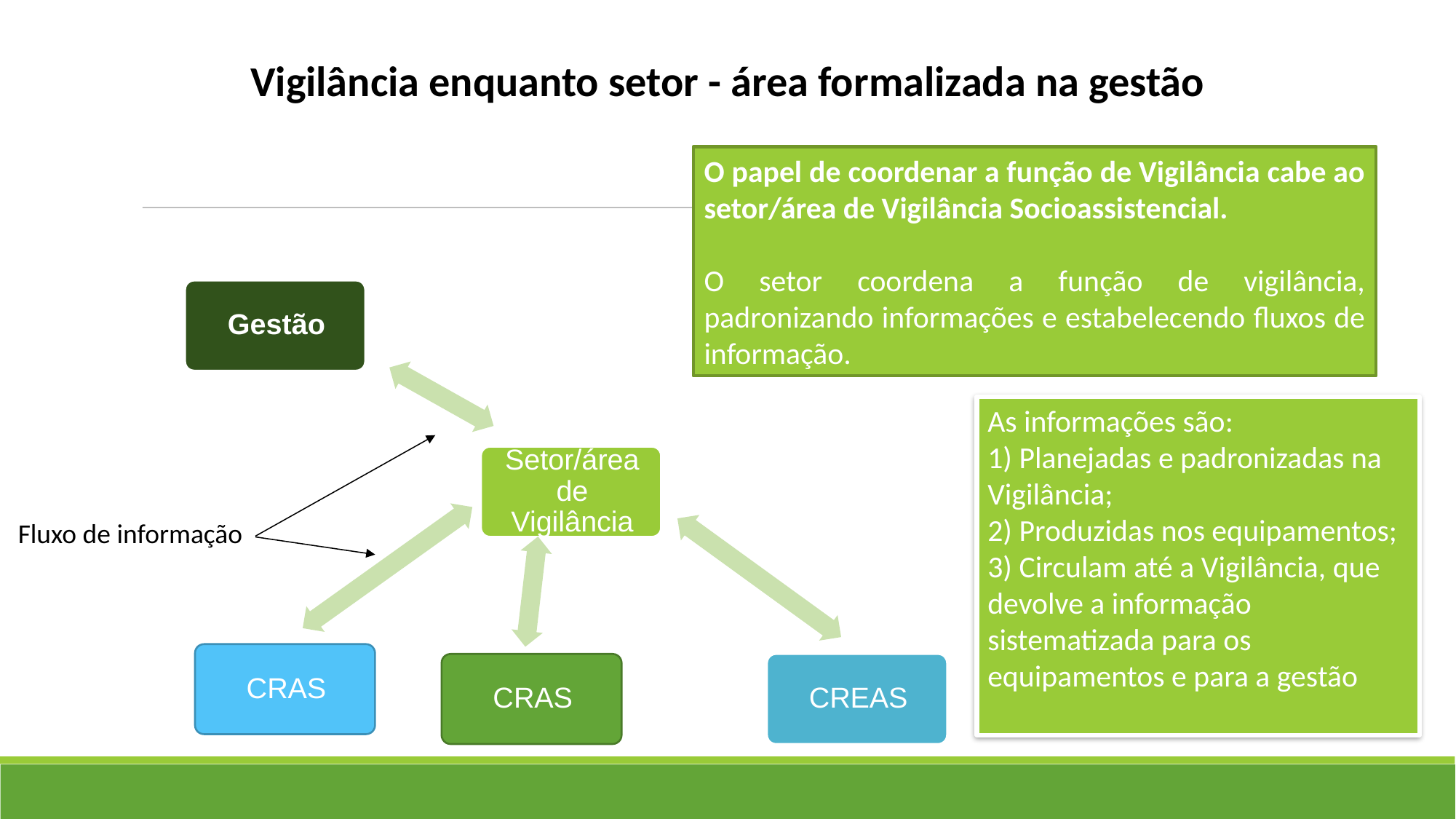

Vigilância enquanto setor - área formalizada na gestão
O papel de coordenar a função de Vigilância cabe ao setor/área de Vigilância Socioassistencial.

O setor coordena a função de vigilância, padronizando informações e estabelecendo fluxos de informação.
Setor/área de Vigilância

CREAS

CRAS

CRAS

Gestão

As informações são:
1) Planejadas e padronizadas na Vigilância;
2) Produzidas nos equipamentos;
3) Circulam até a Vigilância, que devolve a informação sistematizada para os equipamentos e para a gestão

Fluxo de informação